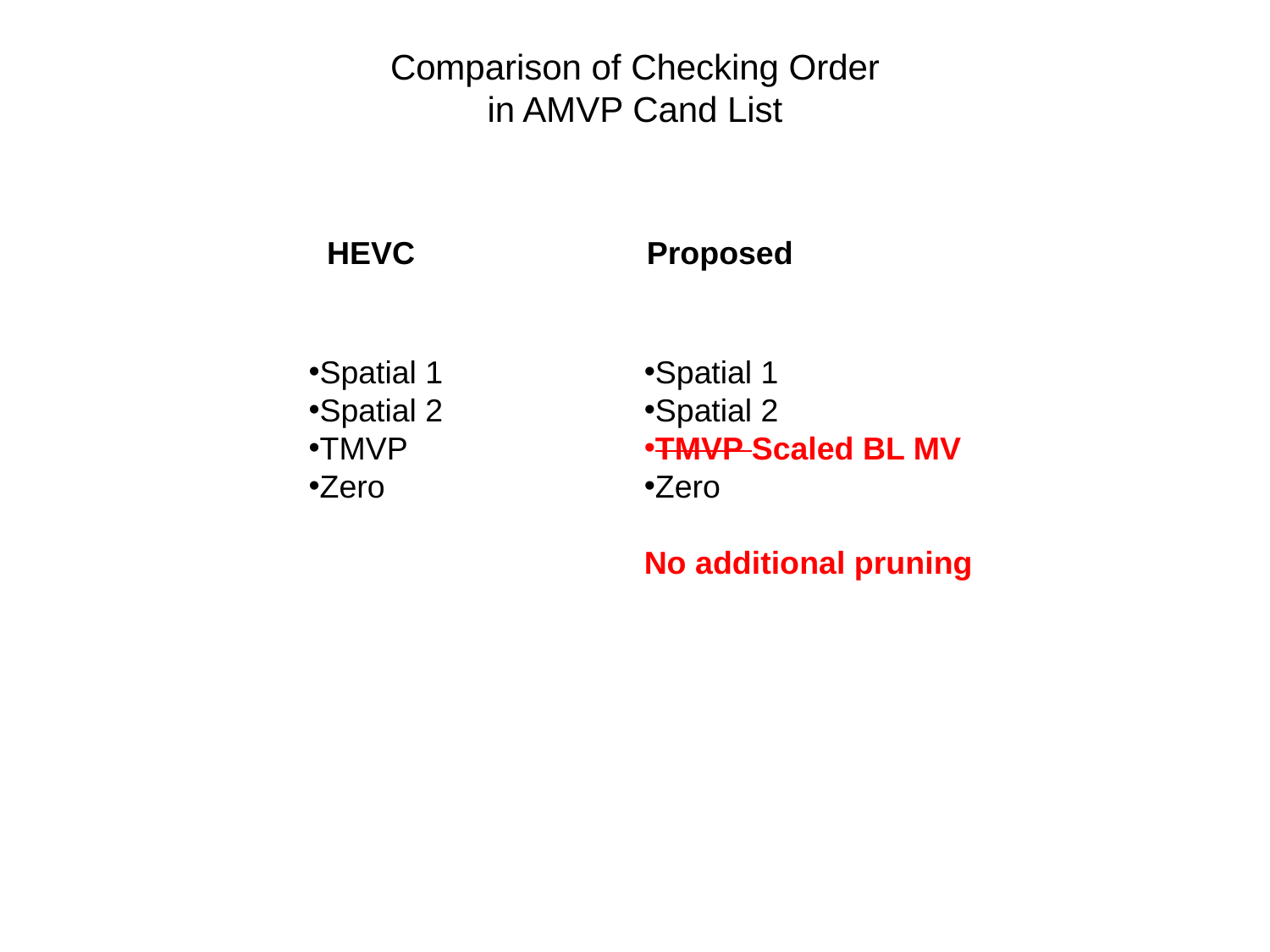

# Comparison of Checking Order in AMVP Cand List
HEVC
Proposed
Spatial 1
Spatial 2
TMVP
Zero
Spatial 1
Spatial 2
TMVP Scaled BL MV
Zero

No additional pruning